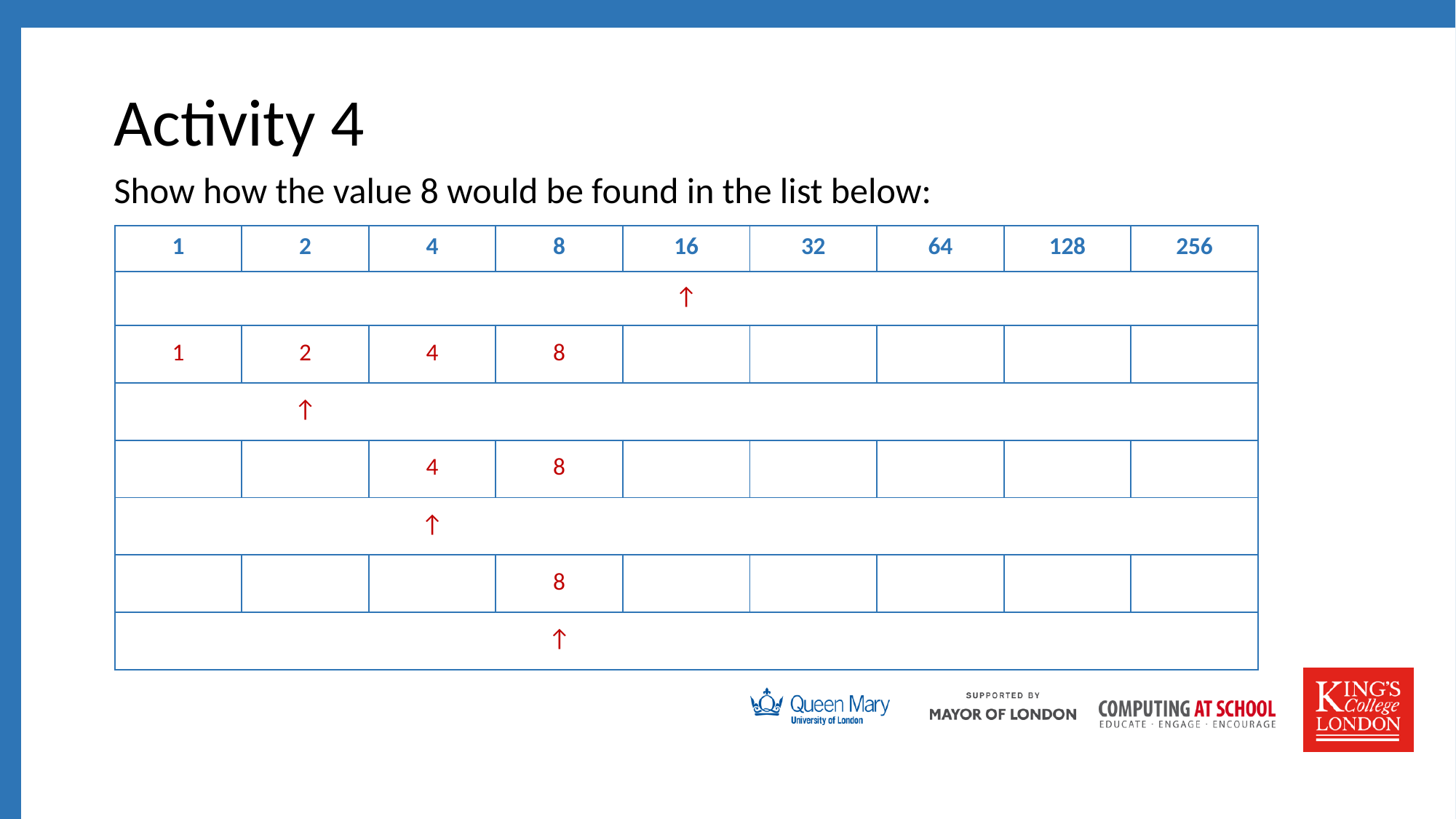

# Activity 4
Show how the value 8 would be found in the list below:

| 1 | 2 | 4 | 8 | 16 | 32 | 64 | 128 | 256 |
| --- | --- | --- | --- | --- | --- | --- | --- | --- |
|  |  |  |  | ↑ |  |  |  |  |
| 1 | 2 | 4 | 8 |  |  |  |  |  |
|  | ↑ |  |  |  |  |  |  |  |
|  |  | 4 | 8 |  |  |  |  |  |
|  |  | ↑ |  |  |  |  |  |  |
|  |  |  | 8 |  |  |  |  |  |
|  |  |  | ↑ |  |  |  |  |  |